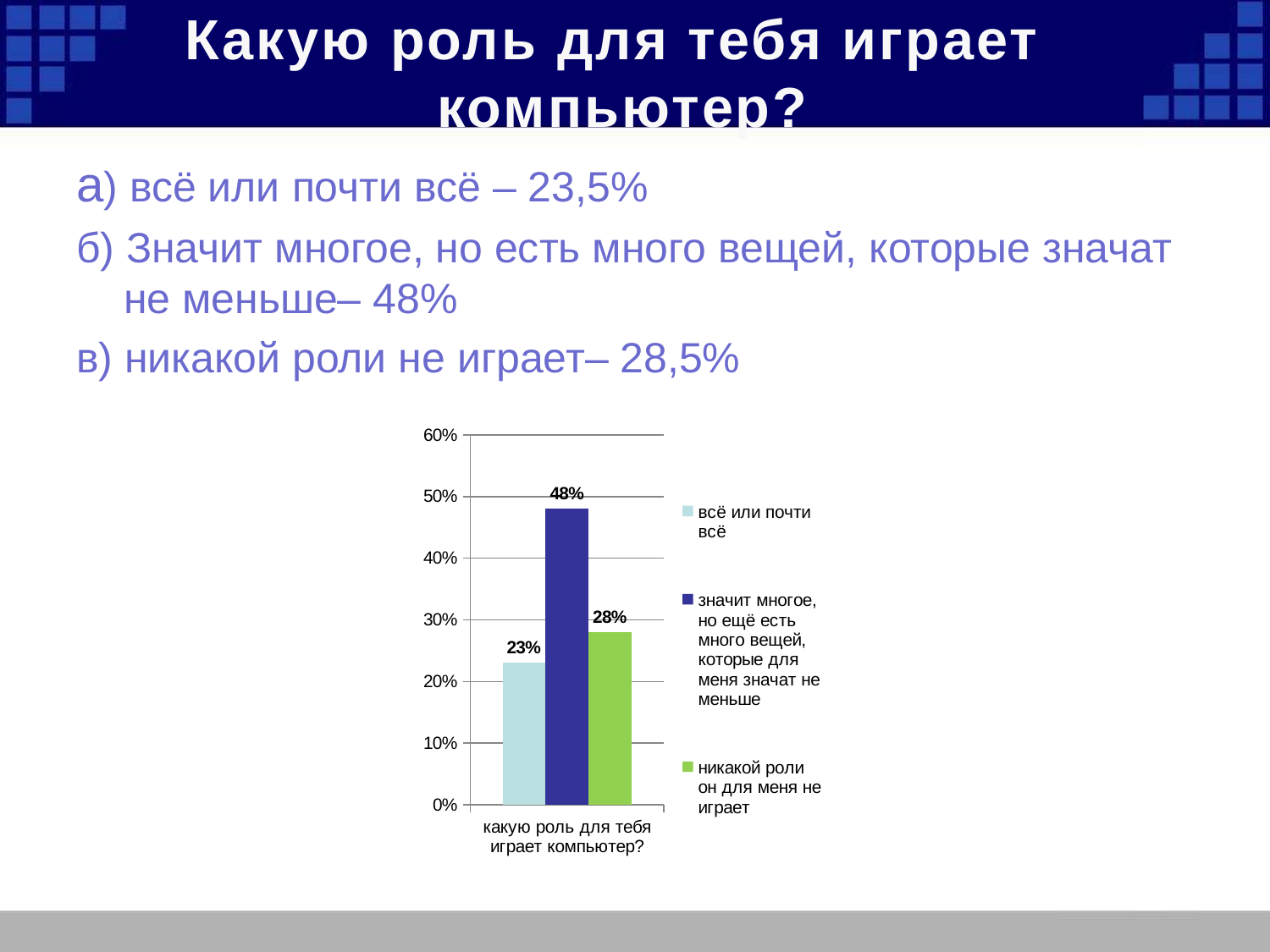

# Какую роль для тебя играет  компьютер?
а) всё или почти всё – 23,5%
б) Значит многое, но есть много вещей, которые значат не меньше– 48%
в) никакой роли не играет– 28,5%

### Chart

| Category | всё или почти всё | значит многое, но ещё есть много вещей, которые для меня значат не меньше | никакой роли он для меня не играет |
|---|---|---|---|
| какую роль для тебя играет компьютер? | 0.23 | 0.4800000000000003 | 0.2800000000000001 |